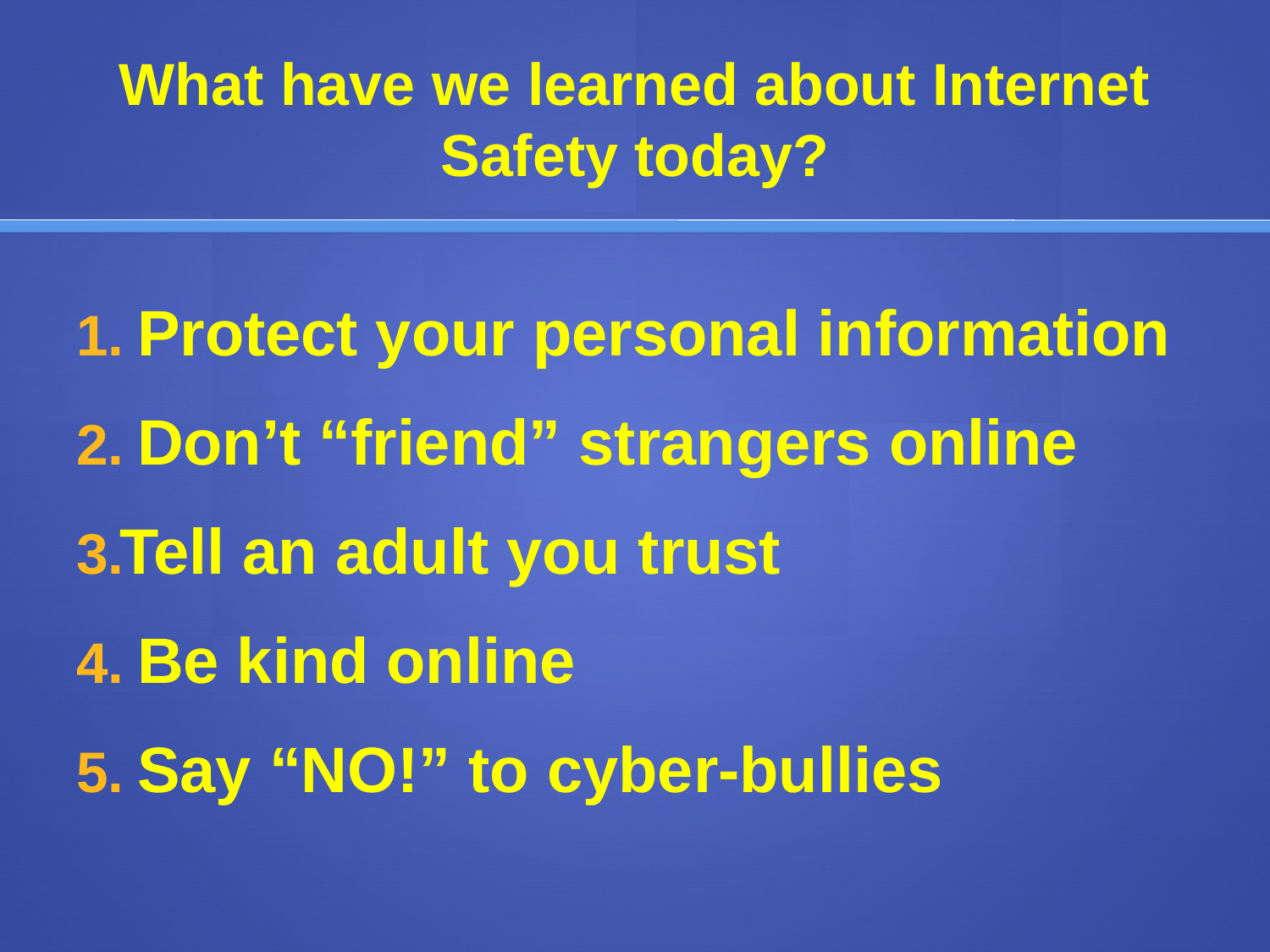

# What have we learned about Internet Safety today?
 Protect your personal information
 Don’t “friend” strangers online
Tell an adult you trust
 Be kind online
 Say “NO!” to cyber-bullies